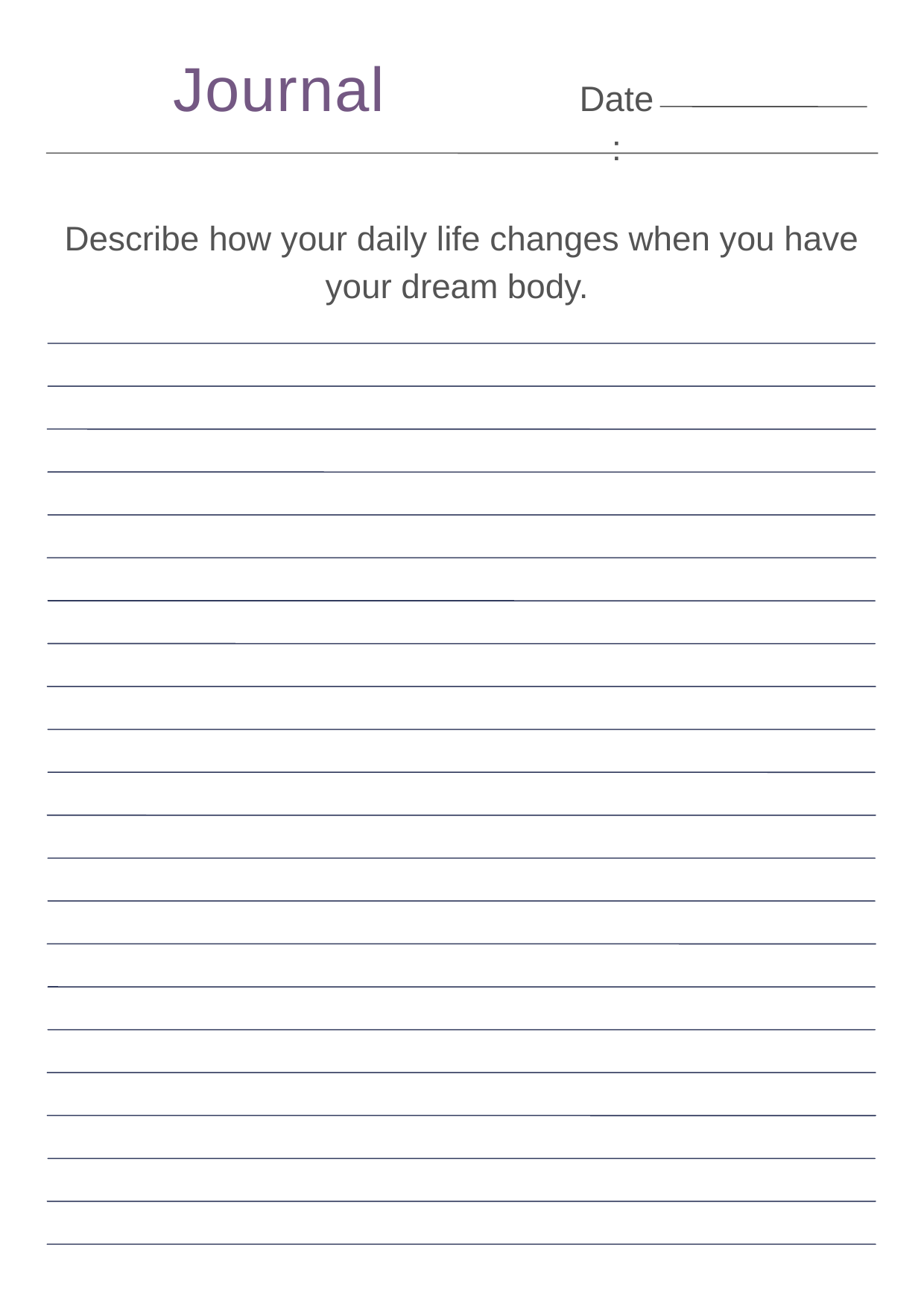

Journal
Date:

Describe how your daily life changes when you have your dream body.